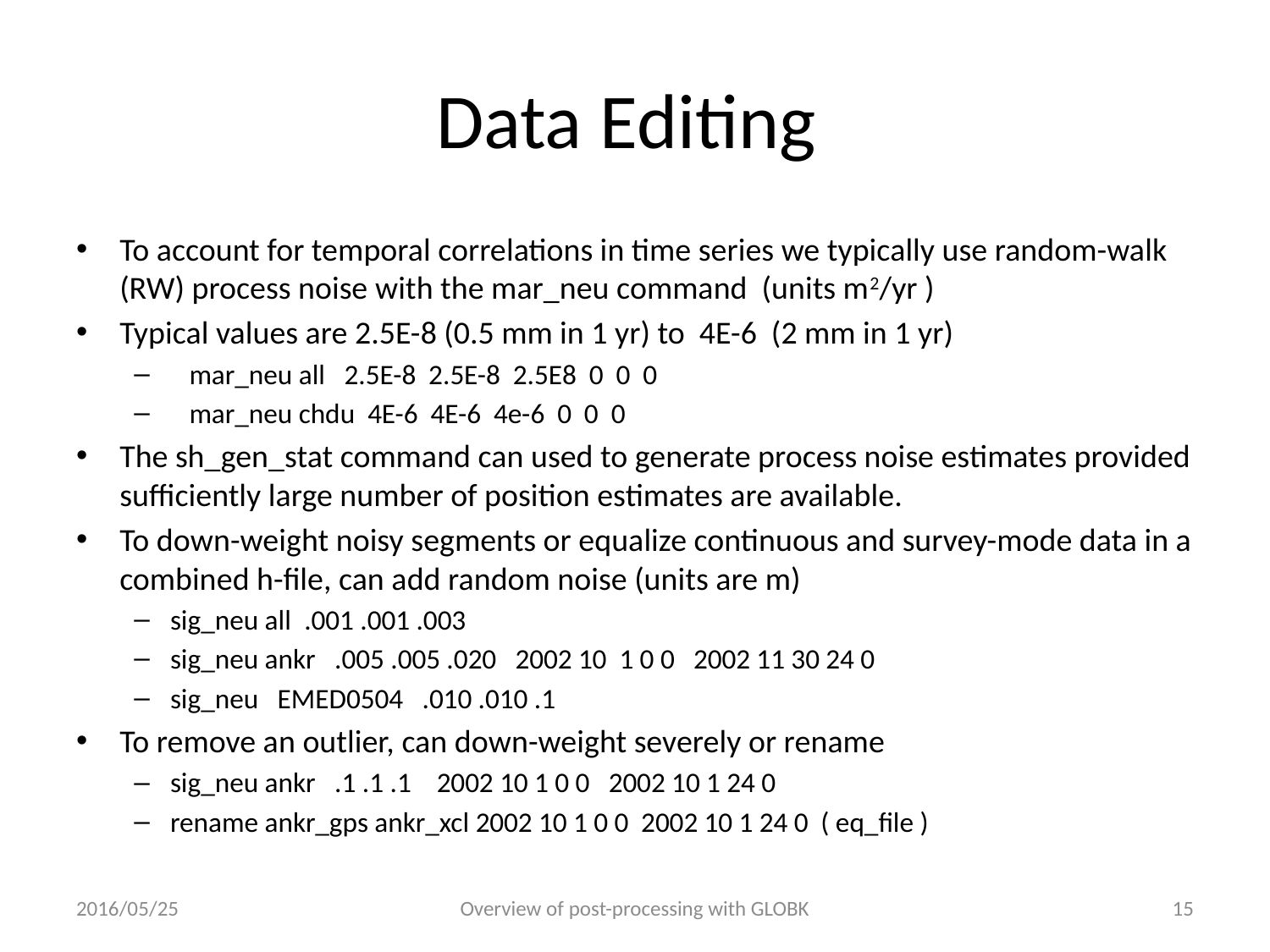

# Data Editing
To account for temporal correlations in time series we typically use random-walk (RW) process noise with the mar_neu command  (units m2/yr )‏
Typical values are 2.5E-8 (0.5 mm in 1 yr) to  4E-6  (2 mm in 1 yr)
   mar_neu all   2.5E-8  2.5E-8  2.5E8  0  0  0
   mar_neu chdu  4E-6  4E-6  4e-6  0  0  0
The sh_gen_stat command can used to generate process noise estimates provided sufficiently large number of position estimates are available.
To down-weight noisy segments or equalize continuous and survey-mode data in a combined h-file, can add random noise (units are m)‏
sig_neu all  .001 .001 .003
sig_neu ankr   .005 .005 .020   2002 10  1 0 0   2002 11 30 24 0
sig_neu   EMED0504   .010 .010 .1
To remove an outlier, can down-weight severely or rename
sig_neu ankr   .1 .1 .1    2002 10 1 0 0   2002 10 1 24 0
rename ankr_gps ankr_xcl 2002 10 1 0 0  2002 10 1 24 0  ( eq_file )
2016/05/25
Overview of post-processing with GLOBK
15